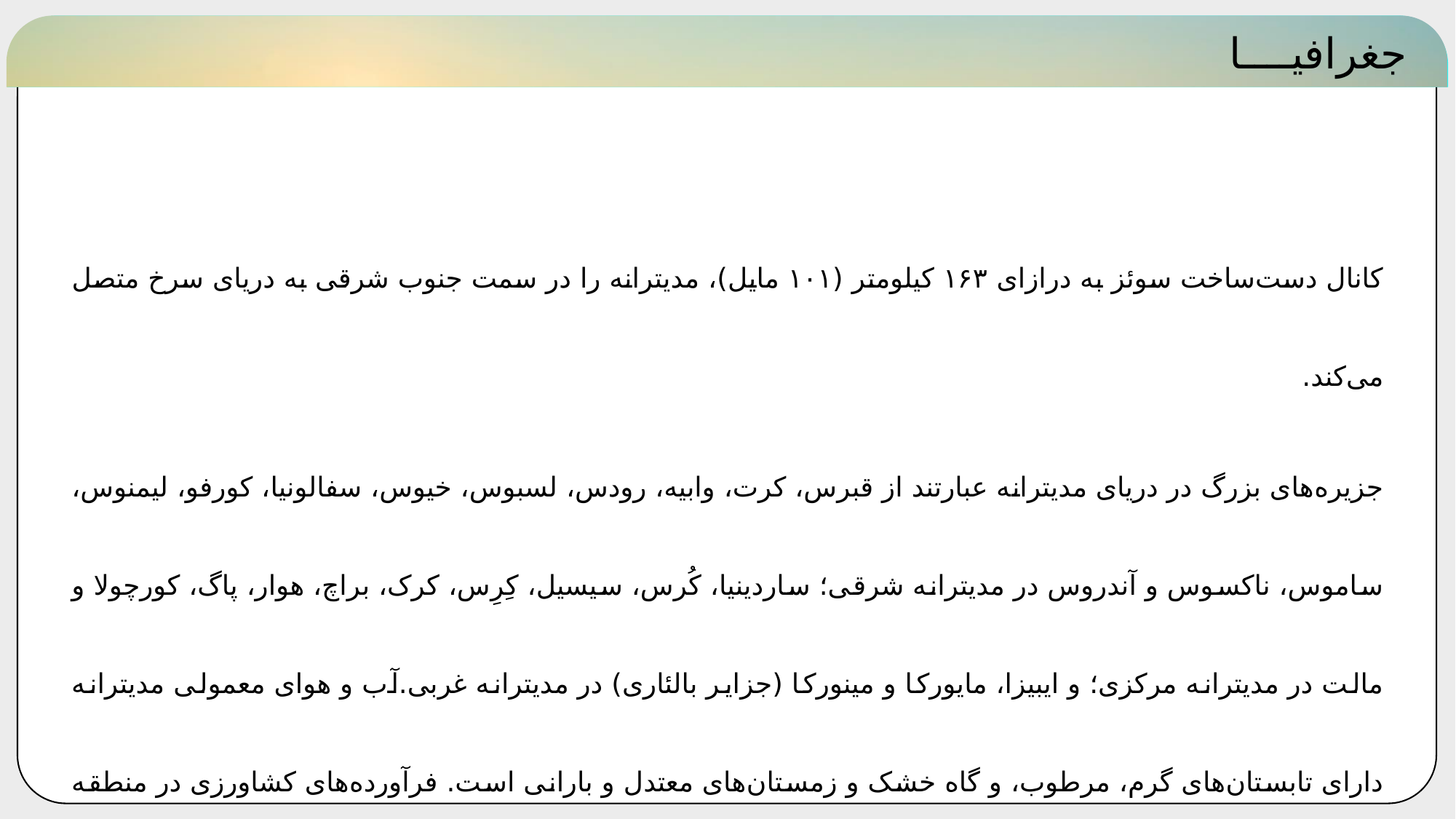

جغرافیــــا
کانال دست‌ساخت سوئز به درازای ۱۶۳ کیلومتر (۱۰۱ مایل)، مدیترانه را در سمت جنوب شرقی به دریای سرخ متصل می‌کند.
جزیره‌های بزرگ در دریای مدیترانه عبارتند از قبرس، کرت، وابیه، رودس، لسبوس، خیوس، سفالونیا، کورفو، لیمنوس، ساموس، ناکسوس و آندروس در مدیترانه شرقی؛ ساردینیا، کُرس، سیسیل، کِرِس، کرک، براچ، هوار، پاگ، کورچولا و مالت در مدیترانه مرکزی؛ و ایبیزا، مایورکا و مینورکا (جزایر بالئاری) در مدیترانه غربی.آب و هوای معمولی مدیترانه دارای تابستان‌های گرم، مرطوب، و گاه خشک و زمستان‌های معتدل و بارانی است. فرآورده‌های کشاورزی در منطقه عبارتند از زیتون، انگور، پرتقال، نارنگی و چوب‌پنبه.